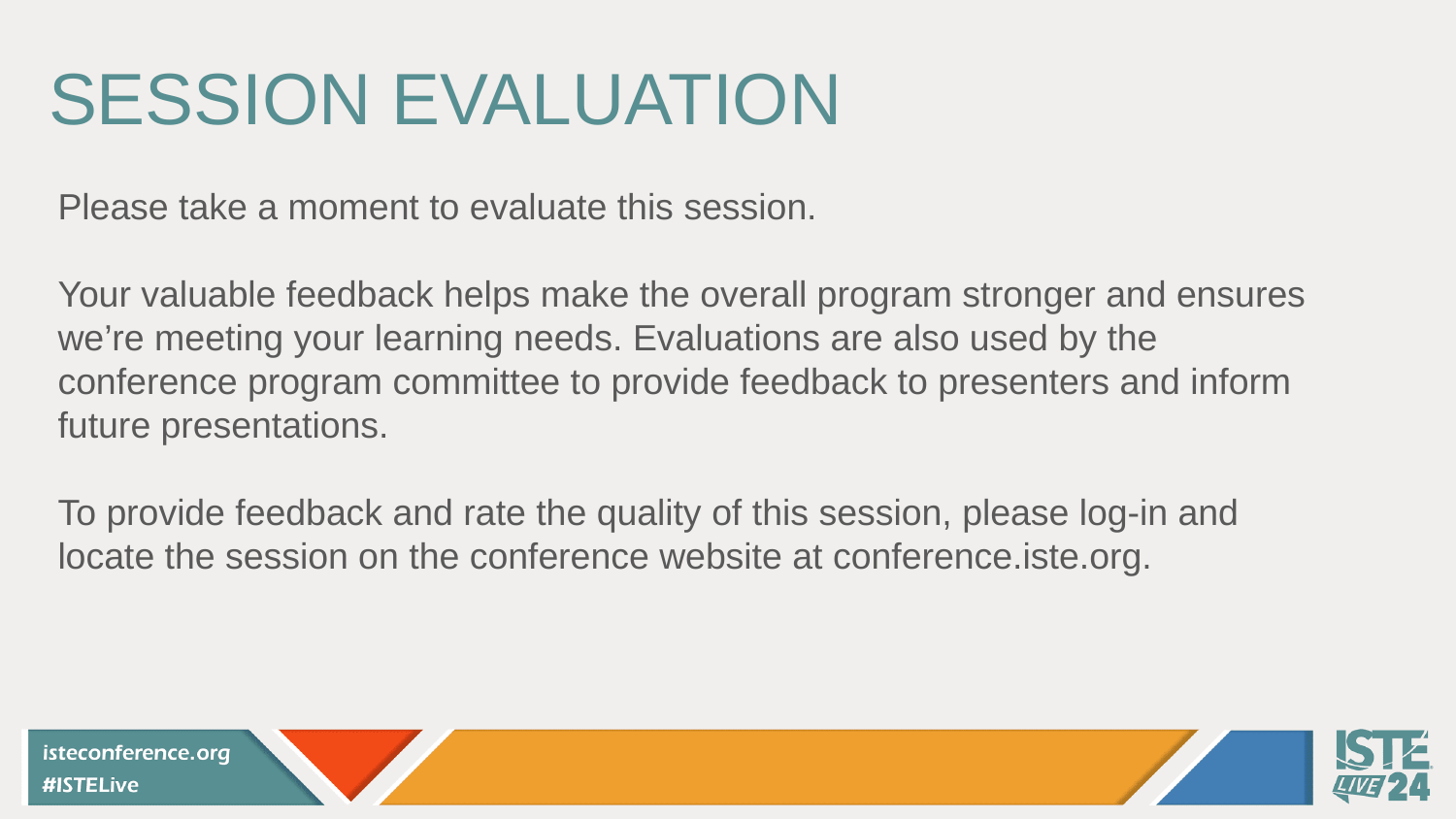

SESSION EVALUATION
Please take a moment to evaluate this session.

Your valuable feedback helps make the overall program stronger and ensures we’re meeting your learning needs. Evaluations are also used by the conference program committee to provide feedback to presenters and inform future presentations.
To provide feedback and rate the quality of this session, please log-in and locate the session on the conference website at conference.iste.org.